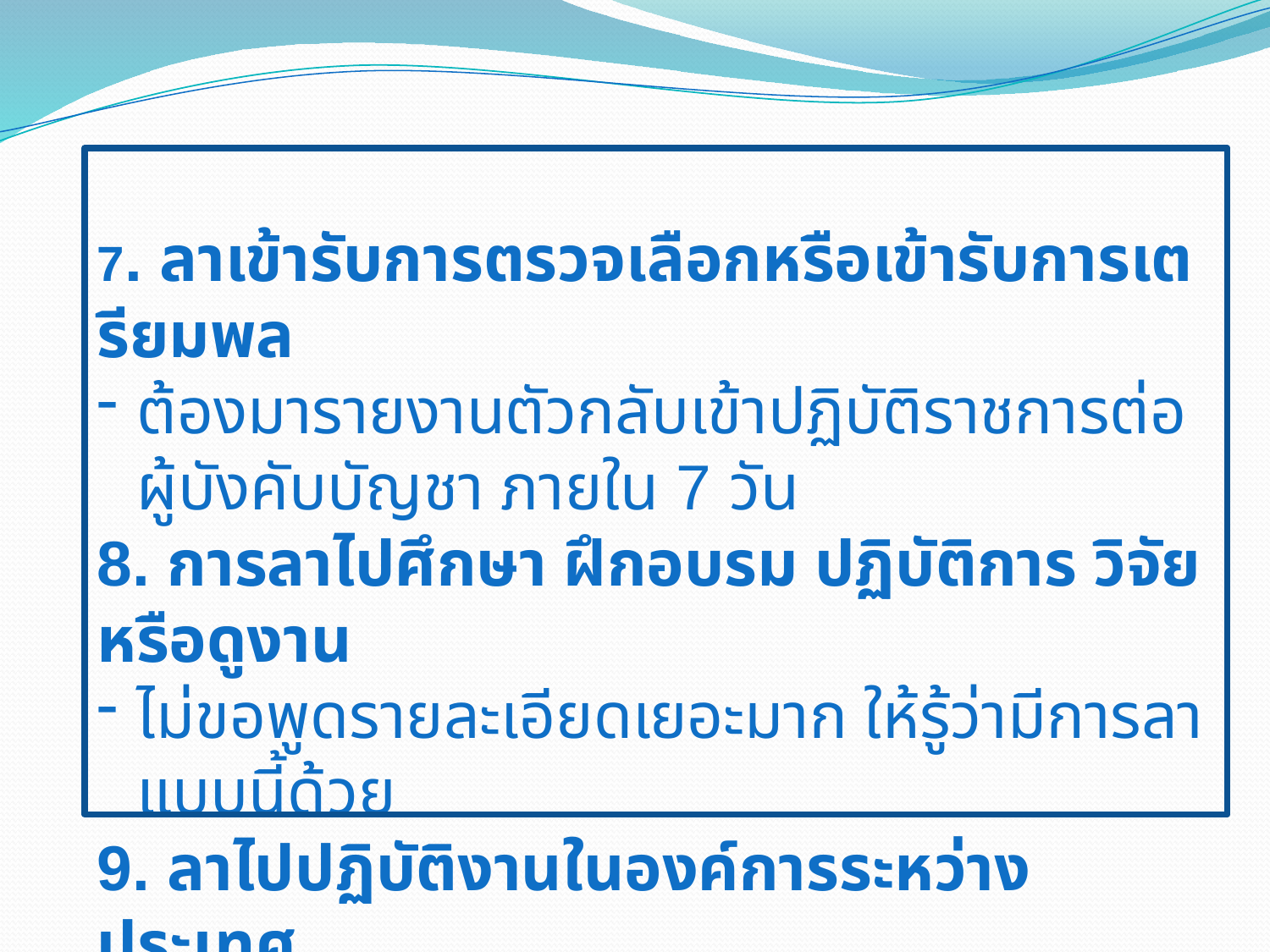

7. ลาเข้ารับการตรวจเลือกหรือเข้ารับการเตรียมพล
ต้องมารายงานตัวกลับเข้าปฏิบัติราชการต่อผู้บังคับบัญชา ภายใน 7 วัน
8. การลาไปศึกษา ฝึกอบรม ปฏิบัติการ วิจัย หรือดูงาน
ไม่ขอพูดรายละเอียดเยอะมาก ให้รู้ว่ามีการลาแบบนี้ด้วย
9. ลาไปปฏิบัติงานในองค์การระหว่างประเทศ
ไม่ขอพูดเพราะเป็นเรื่องไกลตัว ให้รู้ว่ามีการลาแบบนี้ด้วย